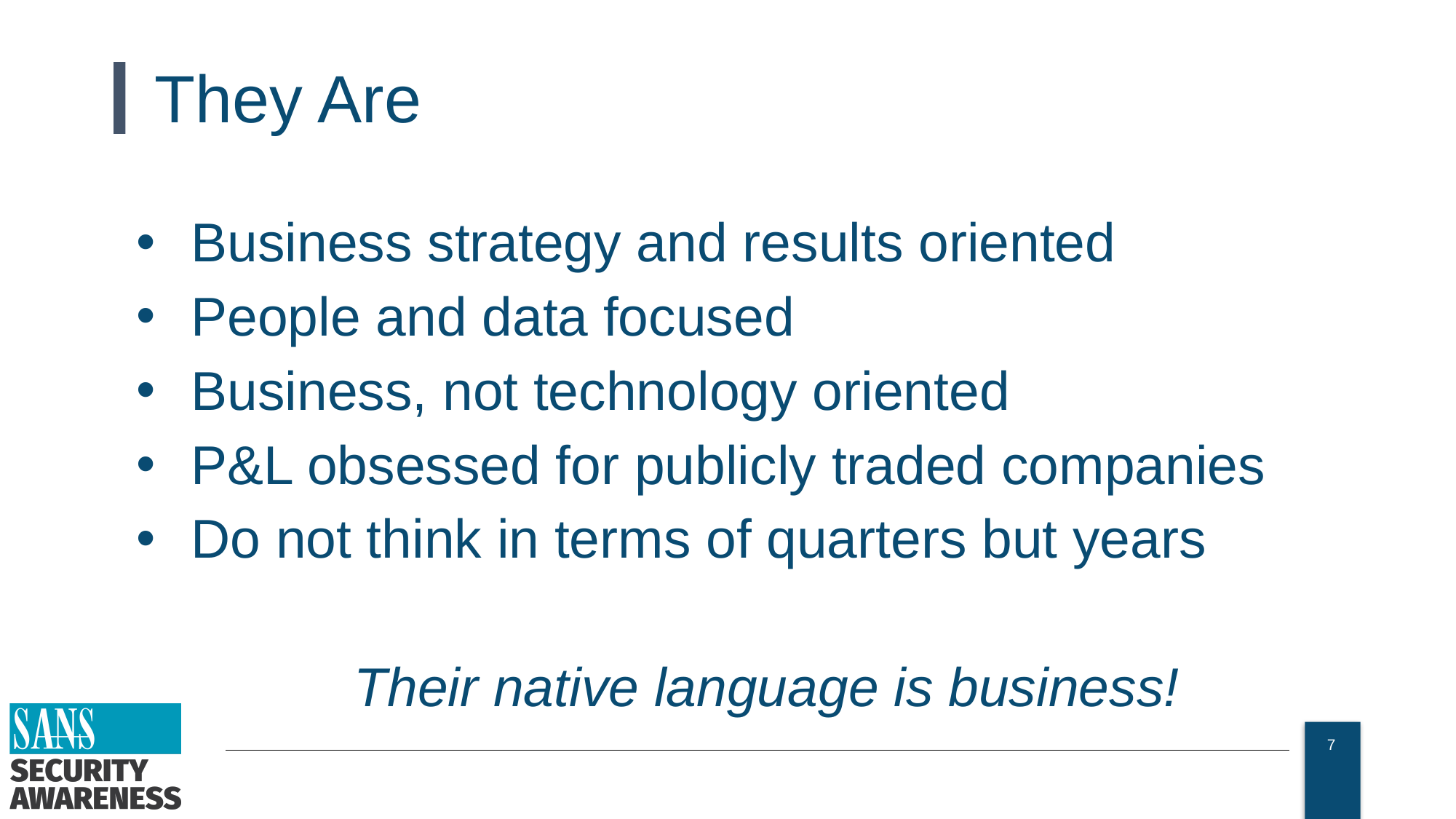

# They Are
Business strategy and results oriented
People and data focused
Business, not technology oriented
P&L obsessed for publicly traded companies
Do not think in terms of quarters but years

Their native language is business!